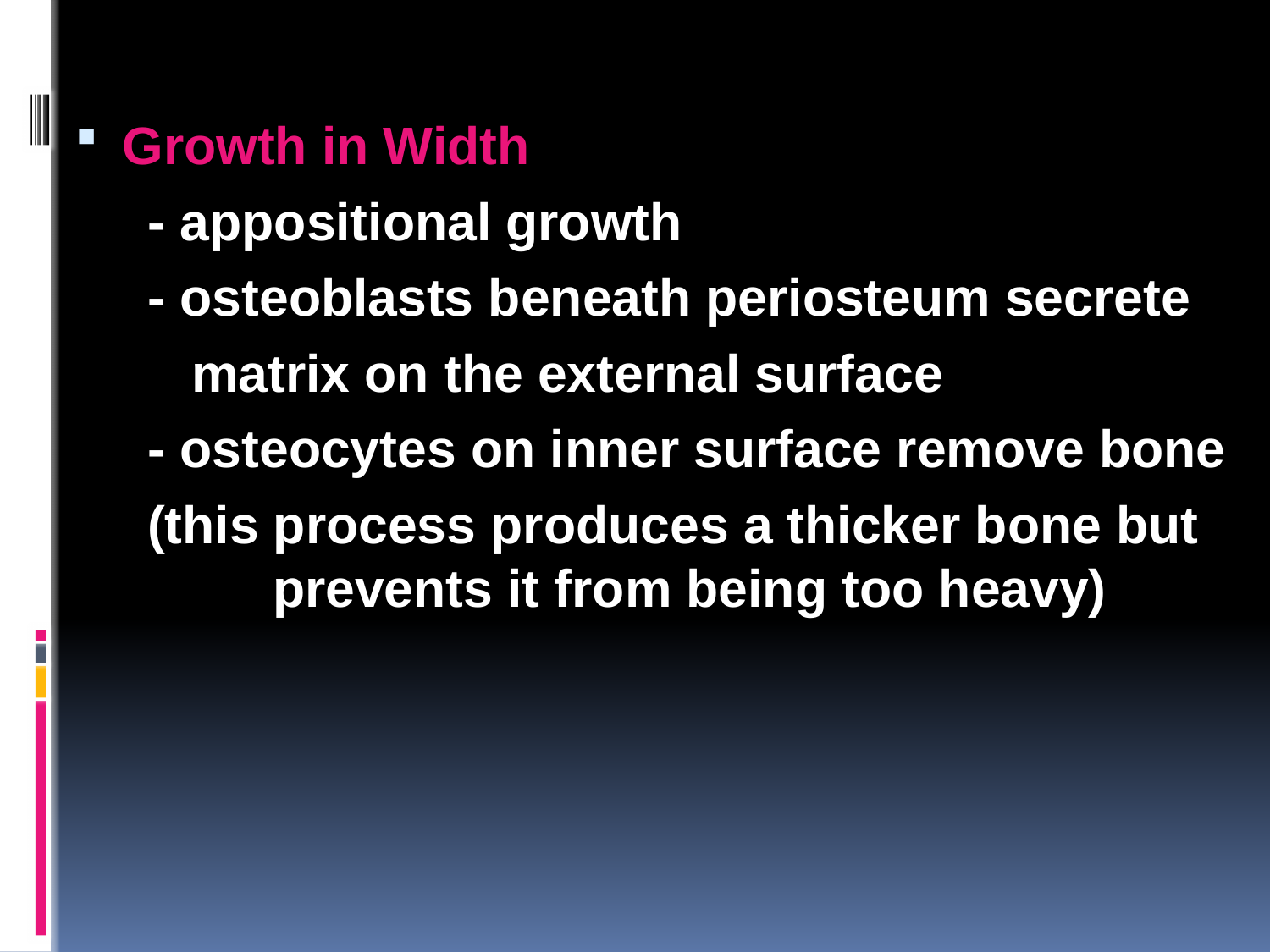

#
Growth in Width
     - appositional growth
     - osteoblasts beneath periosteum secrete
        matrix on the external surface
     - osteocytes on inner surface remove bone
 (this process produces a thicker bone but prevents it from being too heavy)